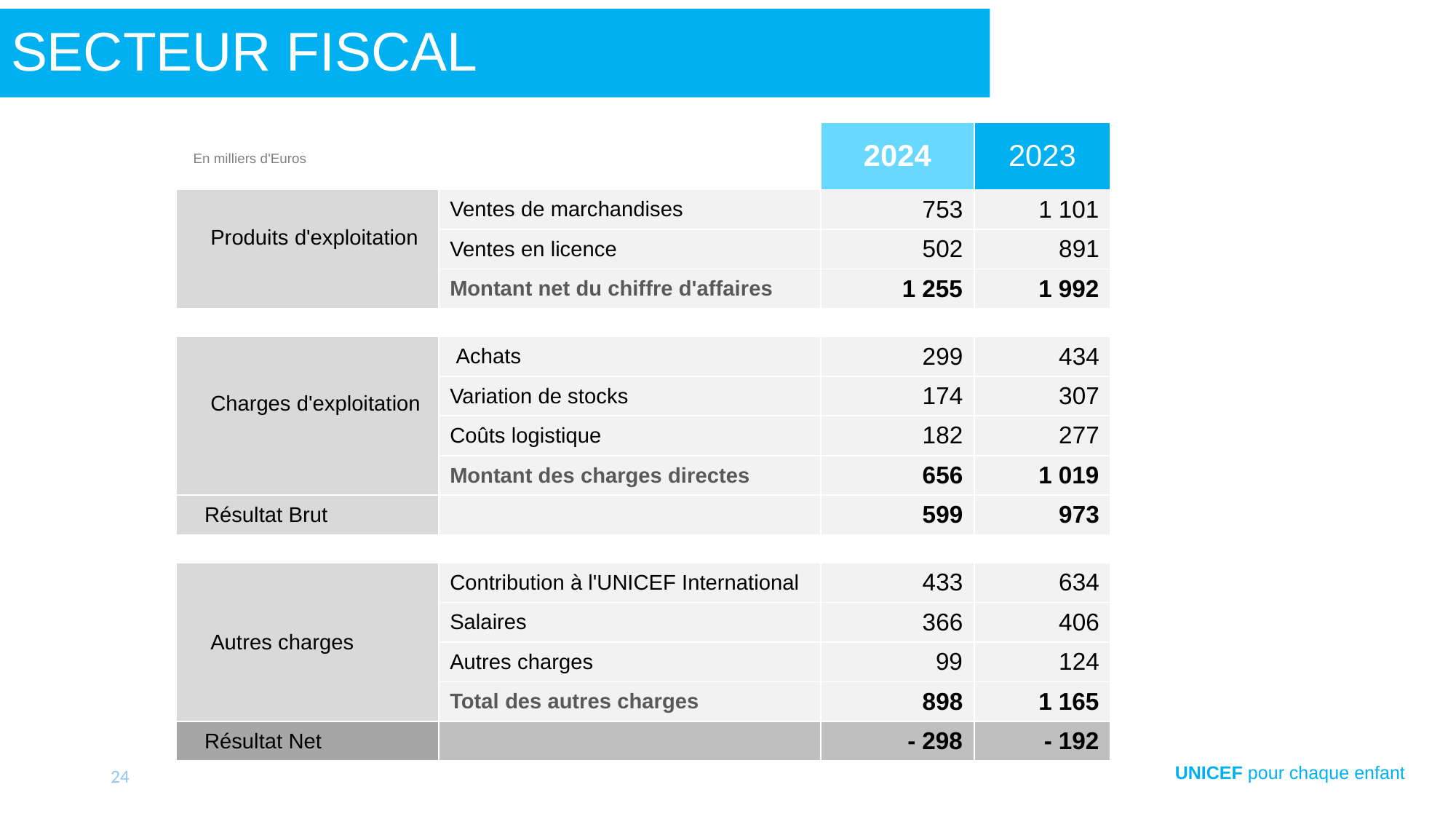

# SECTEUR FISCAL
| En milliers d'Euros |  | 2024 | 2023 |
| --- | --- | --- | --- |
| Produits d'exploitation | Ventes de marchandises | 753 | 1 101 |
|  | Ventes en licence | 502 | 891 |
|  | Montant net du chiffre d'affaires | 1 255 | 1 992 |
|  |  |  |  |
| Charges d'exploitation | Achats | 299 | 434 |
|  | Variation de stocks | 174 | 307 |
|  | Coûts logistique | 182 | 277 |
|  | Montant des charges directes | 656 | 1 019 |
| Résultat Brut |  | 599 | 973 |
|  |  |  |  |
| Autres charges | Contribution à l'UNICEF International | 433 | 634 |
|  | Salaires | 366 | 406 |
|  | Autres charges | 99 | 124 |
|  | Total des autres charges | 898 | 1 165 |
| Résultat Net |  | - 298 | - 192 |
24